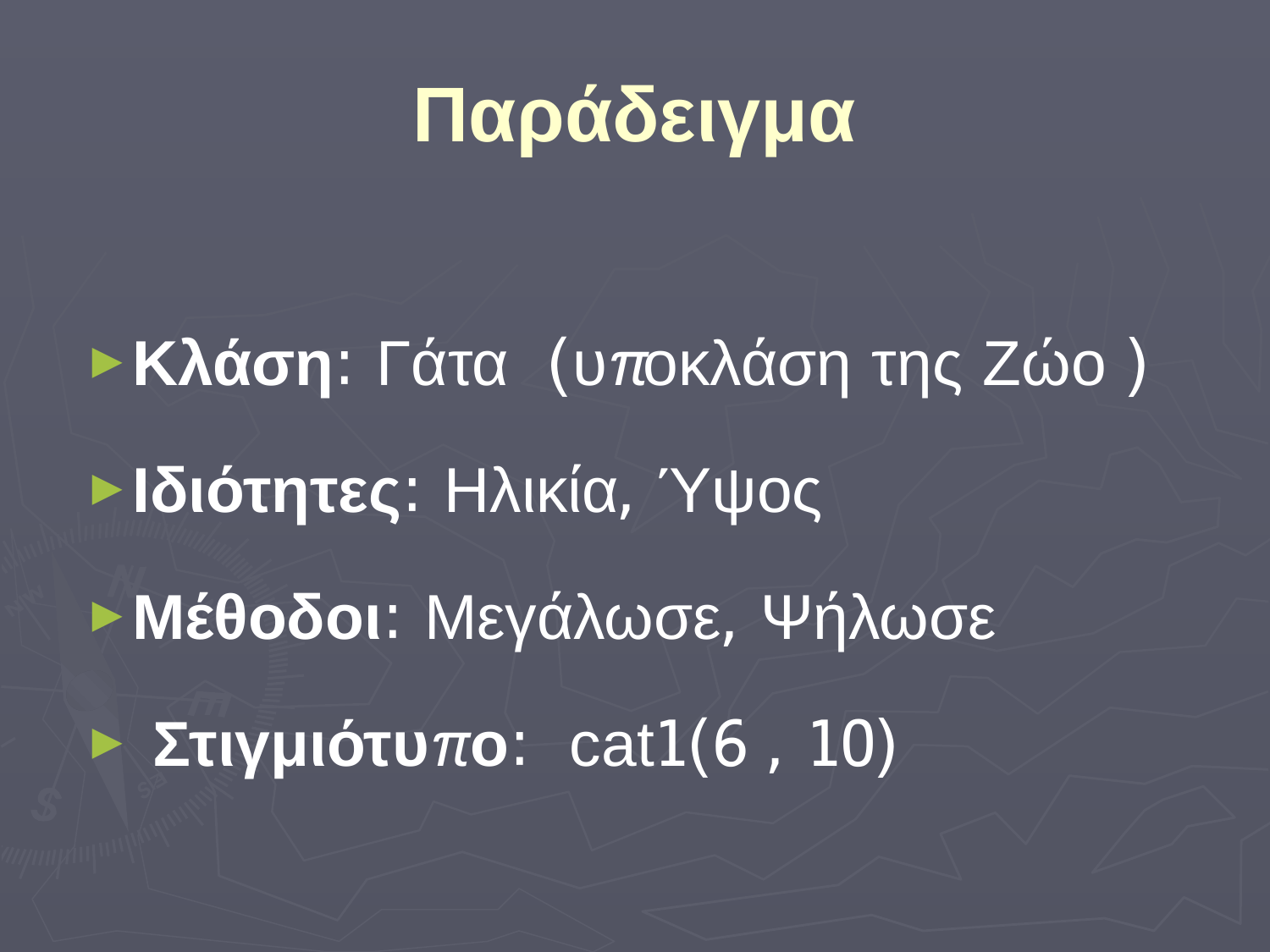

Παράδειγμα
Κλάση: Γάτα  (υποκλάση της Ζώο )
Ιδιότητες: Ηλικία, Ύψος
Μέθοδοι: Μεγάλωσε, Ψήλωσε
 Στιγμιότυπο:  cat1(6 , 10)